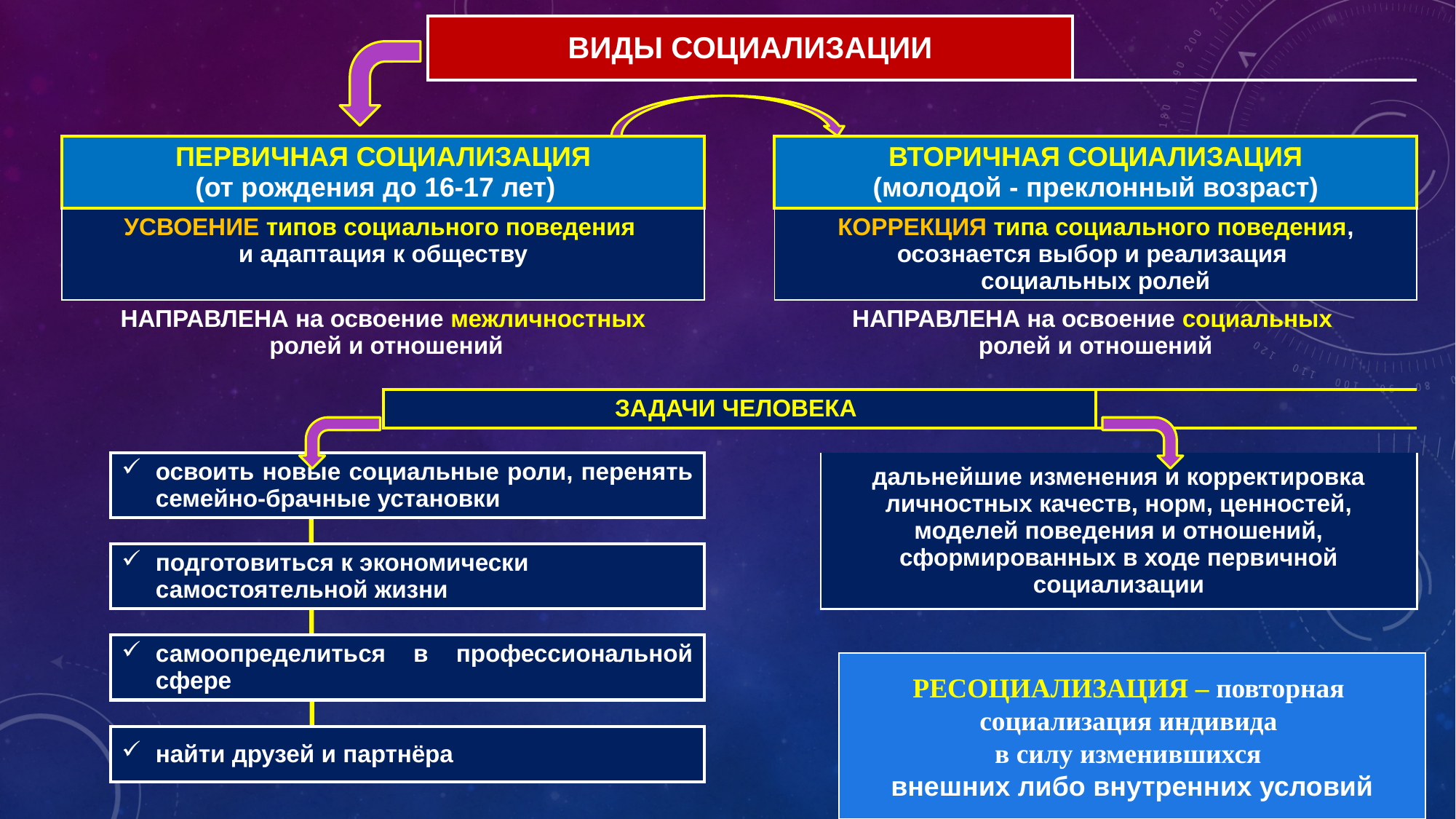

|  |  |  |  | ВИДЫ СОЦИАЛИЗАЦИИ |  |  |  |  |  |  |
| --- | --- | --- | --- | --- | --- | --- | --- | --- | --- | --- |
|  |  |  |  |  |  |  |  |  |  |  |
| ПЕРВИЧНАЯ СОЦИАЛИЗАЦИЯ (от рождения до 16-17 лет) |  |  |  |  |  | ВТОРИЧНАЯ СОЦИАЛИЗАЦИЯ (молодой - преклонный возраст) |  |  |  |  |
| УСВОЕНИЕ типов социального поведения и адаптация к обществу |  |  |  |  |  | КОРРЕКЦИЯ типа социального поведения, осознается выбор и реализация социальных ролей |  |  |  |  |
| НАПРАВЛЕНА на освоение межличностных ролей и отношений |  |  |  |  |  | НАПРАВЛЕНА на освоение социальных ролей и отношений |  |  |  |  |
|  |  |  |  |  |  |  |  |  |  |  |
|  |  |  | ЗАДАЧИ ЧЕЛОВЕКА |  |  |  |  |  |  |  |
|  |  |  |  |  |  |  |  |  |  |  |
|  | освоить новые социальные роли, перенять семейно-брачные установки |  |  |  |  |  | дальнейшие изменения и корректировка личностных качеств, норм, ценностей, моделей поведения и отношений, сформированных в ходе первичной социализации |  |  |  |
|  |  |  |  |  |  |  |  |  |  |  |
|  | подготовиться к экономически самостоятельной жизни |  |  |  |  |  |  |  |  |  |
|  |  |  |  |  |  |  |  |  |  |  |
|  | самоопределиться в профессиональной сфере |  |  |  |  |  |  |  |  |  |
|  |  |  |  |  |  |  |  |  |  |  |
|  | найти друзей и партнёра |  |  |  |  |  |  |  |  |  |

РЕСОЦИАЛИЗАЦИЯ – повторная
социализация индивида
в силу изменившихся
внешних либо внутренних условий